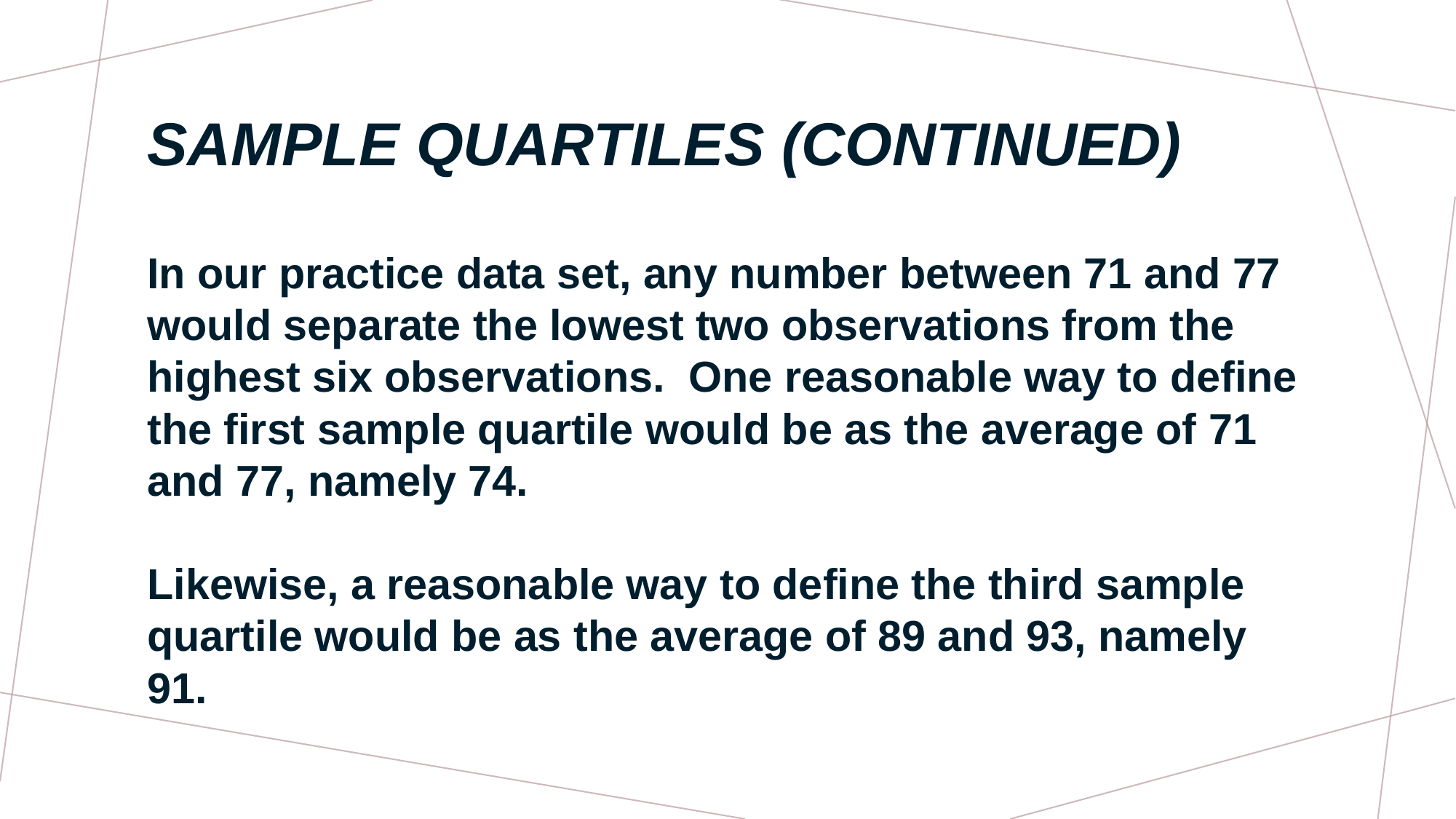

# SAMPLE QUARTiLES (CONTINUED)
In our practice data set, any number between 71 and 77 would separate the lowest two observations from the highest six observations.  One reasonable way to define the first sample quartile would be as the average of 71 and 77, namely 74.

Likewise, a reasonable way to define the third sample quartile would be as the average of 89 and 93, namely 91.